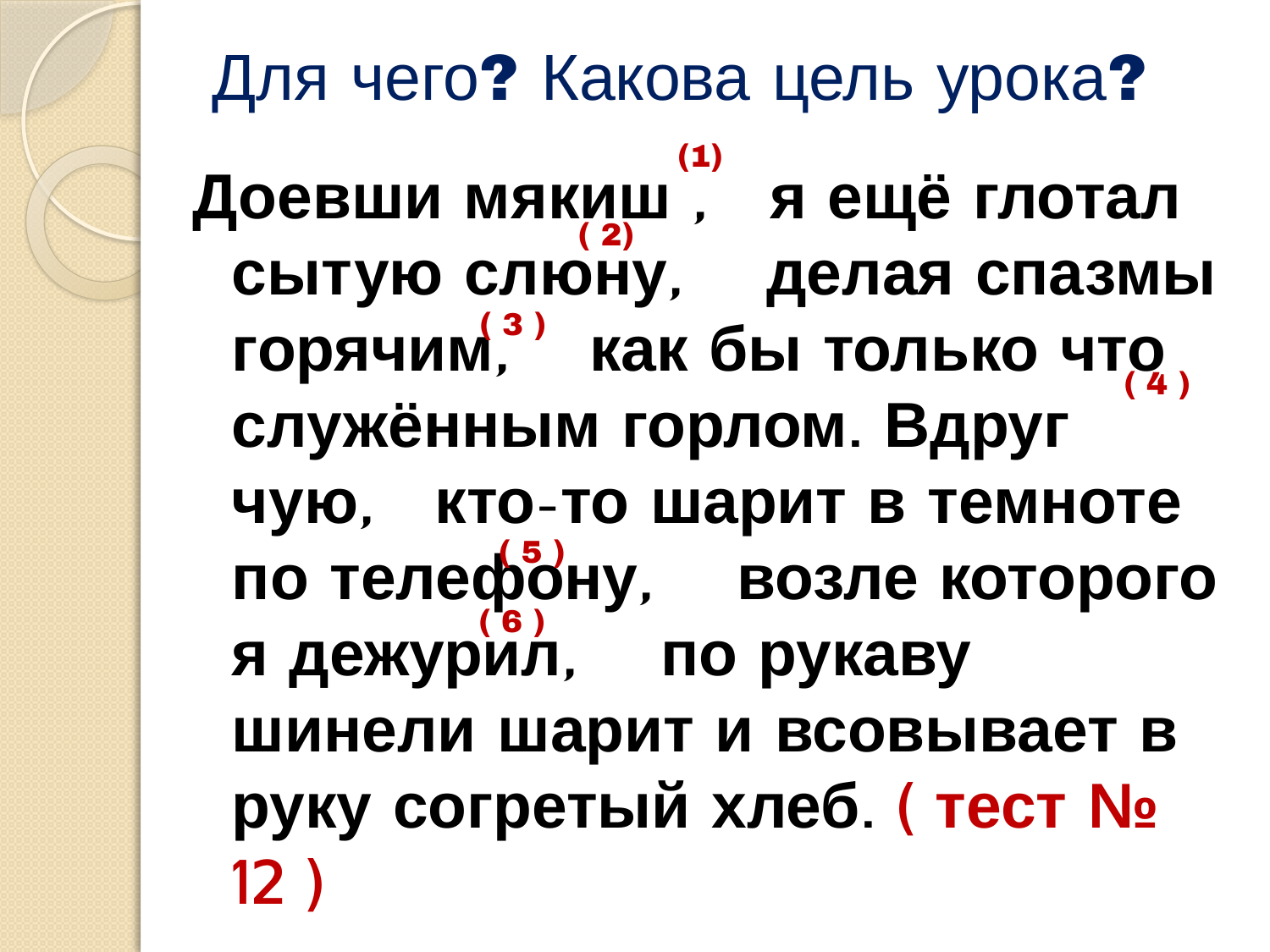

# Для чего? Какова цель урока?
(1)
Доевши мякиш ,   я ещё глотал сытую слюну,    делая спазмы горячим,    как бы только что служённым горлом. Вдруг чую,   кто-то шарит в темноте по телефону,    возле которого я дежурил,    по рукаву шинели шарит и всовывает в руку согретый хлеб. ( тест № 12 )
( 2)
( 3 )
( 4 )
( 5 )
( 6 )